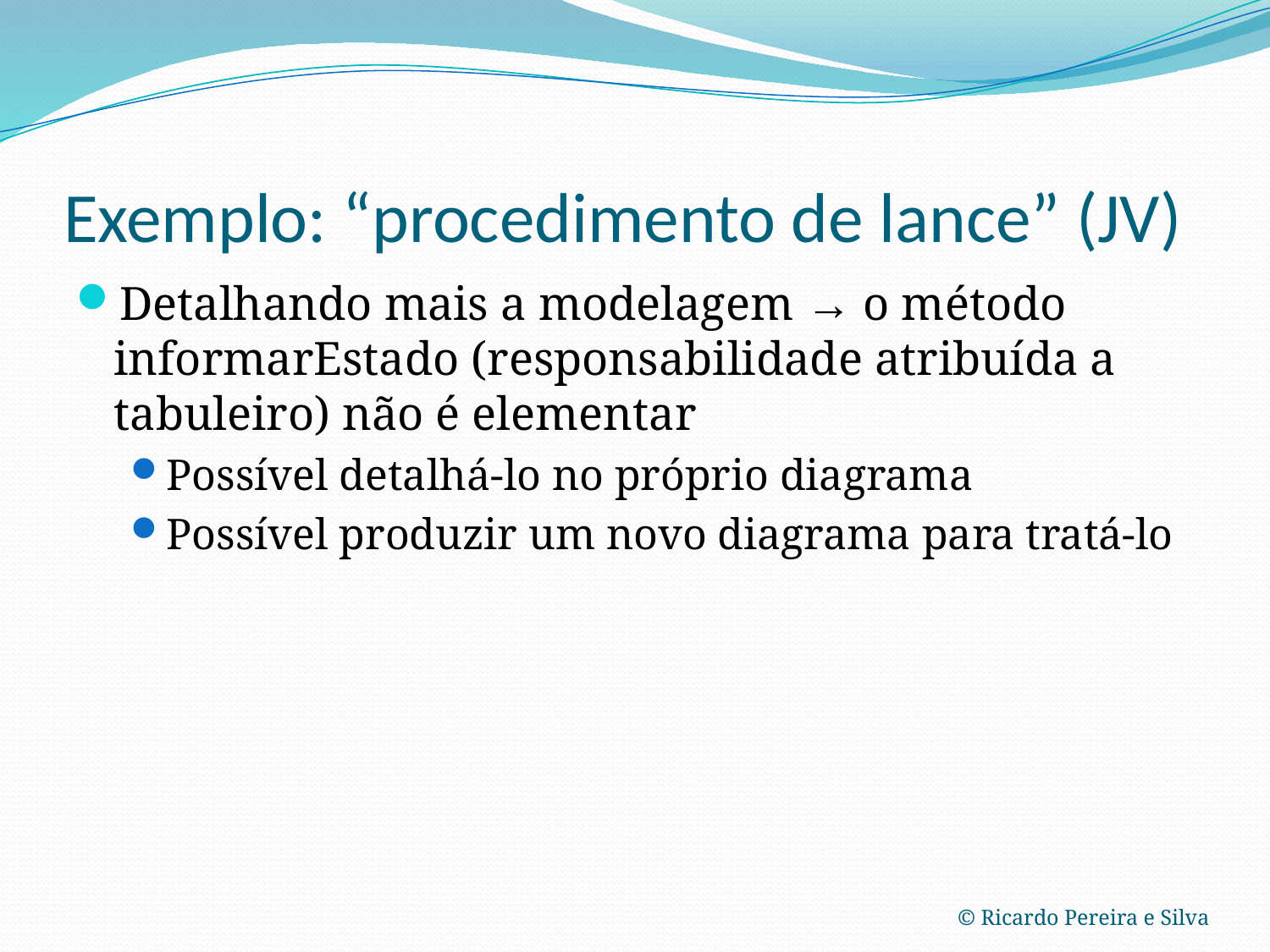

# Exemplo: “procedimento de lance” (JV)
Detalhando mais a modelagem → o método informarEstado (responsabilidade atribuída a tabuleiro) não é elementar
Possível detalhá-lo no próprio diagrama
Possível produzir um novo diagrama para tratá-lo
© Ricardo Pereira e Silva